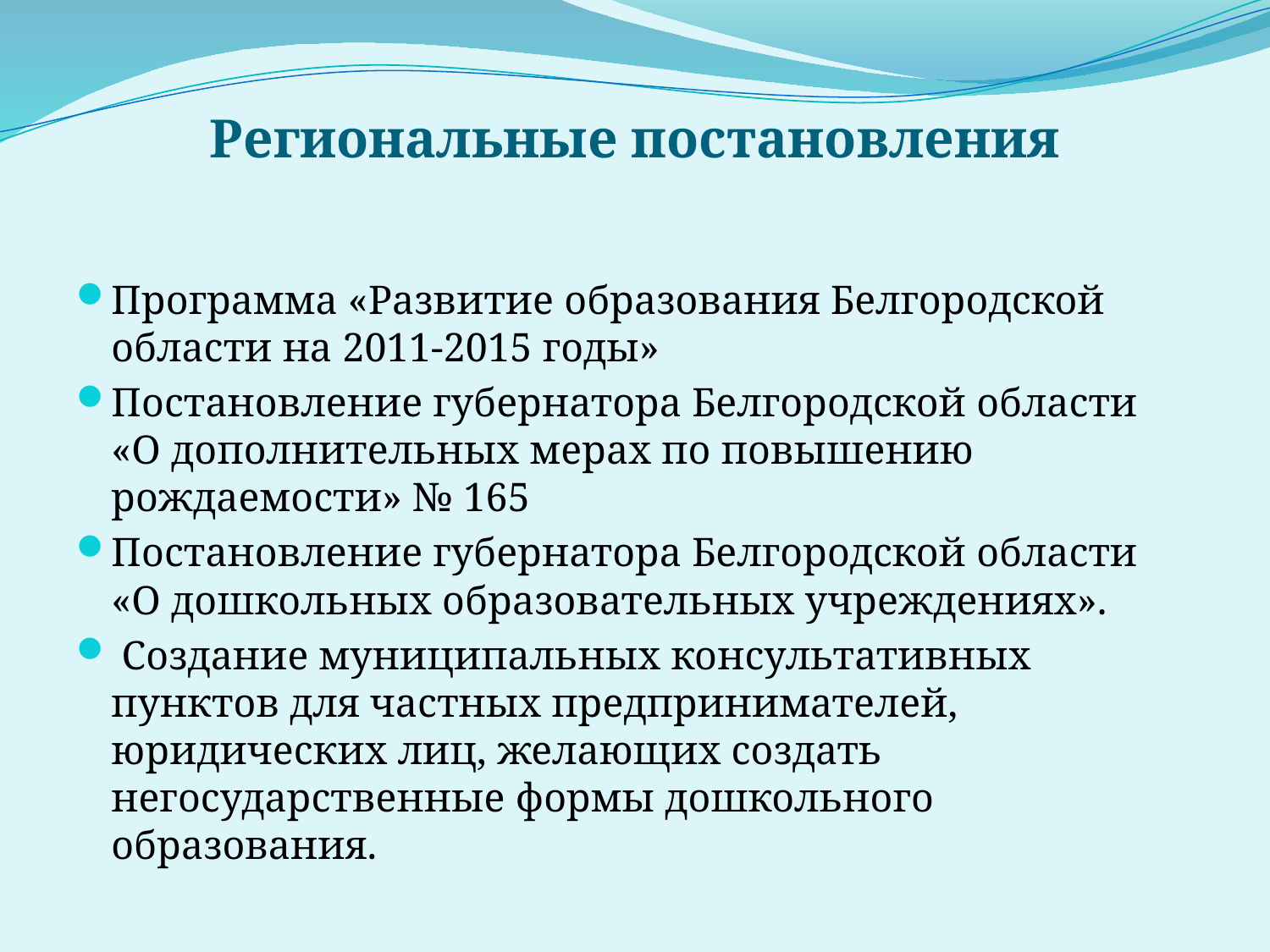

# Региональные постановления
Программа «Развитие образования Белгородской области на 2011-2015 годы»
Постановление губернатора Белгородской области  «О дополнительных мерах по повышению рождаемости» № 165
Постановление губернатора Белгородской области «О дошкольных образовательных учреждениях».
 Создание муниципальных консультативных пунктов для частных предпринимателей, юридических лиц, желающих создать негосударственные формы дошкольного образования.